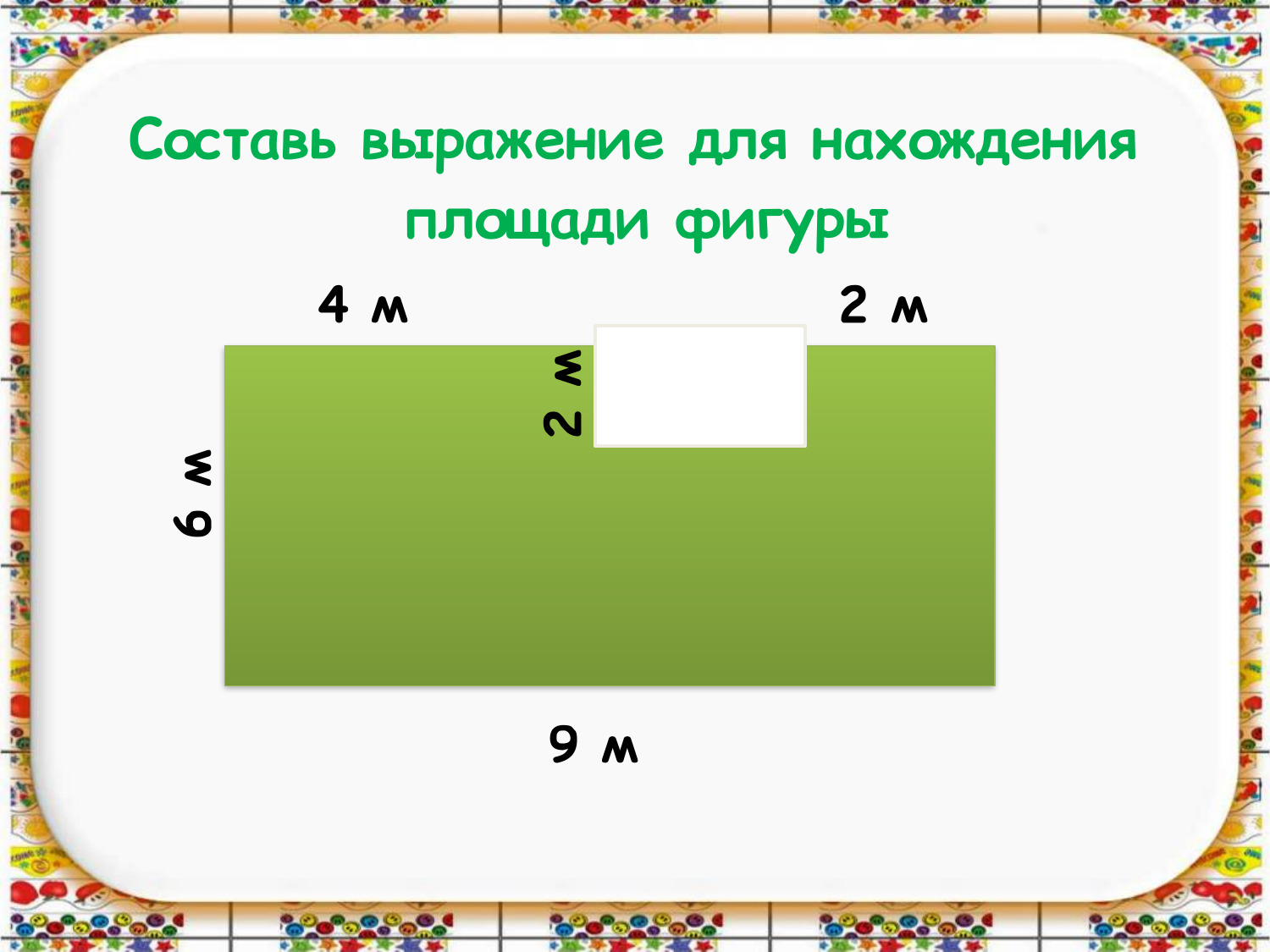

Составь выражение для нахождения
площади фигуры
4 м
2 м

2 м
6 м
9 м